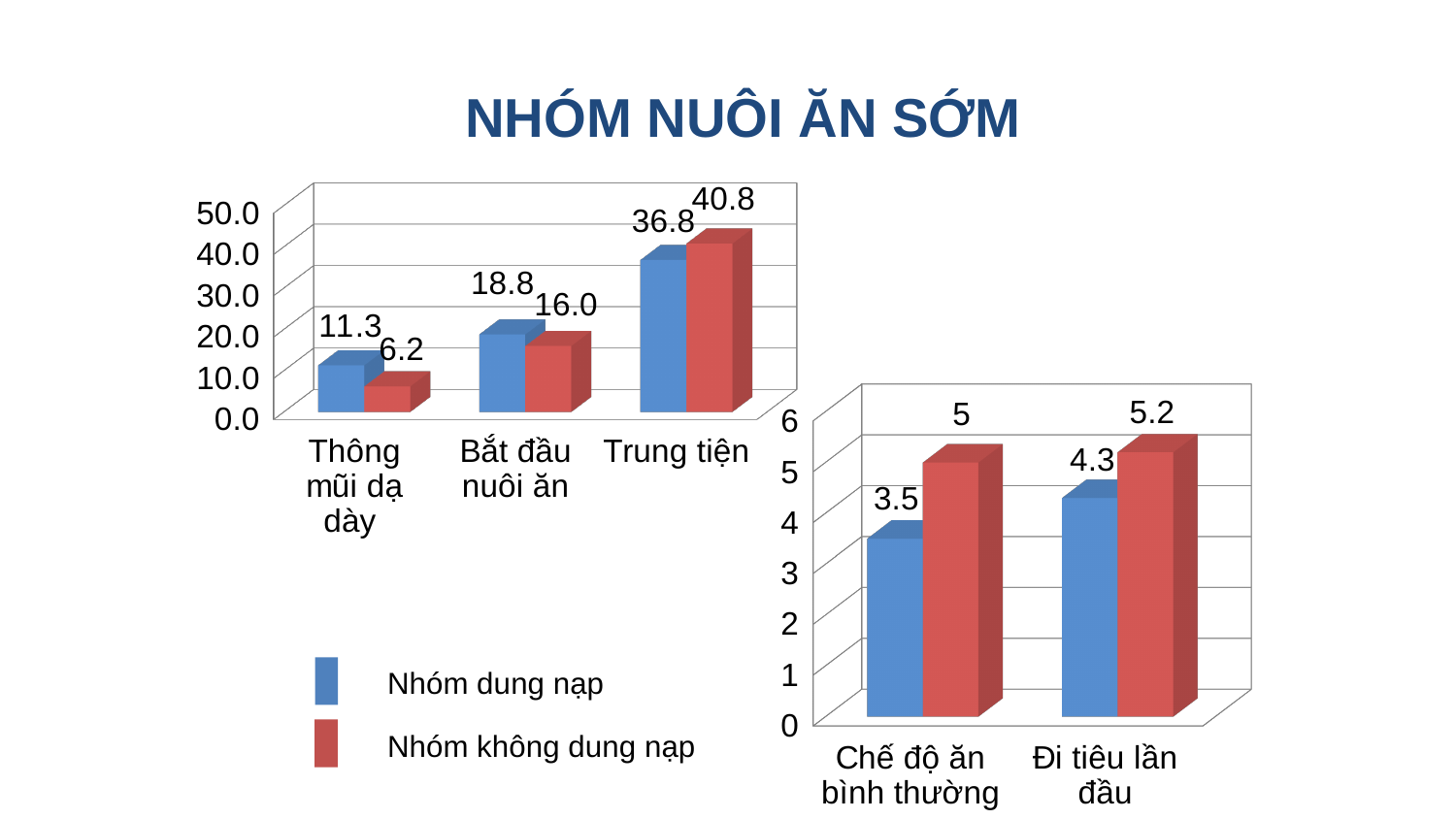

NHÓM NUÔI ĂN SỚM

[unsupported chart]

[unsupported chart]

Nhóm dung nạp

Nhóm không dung nạp